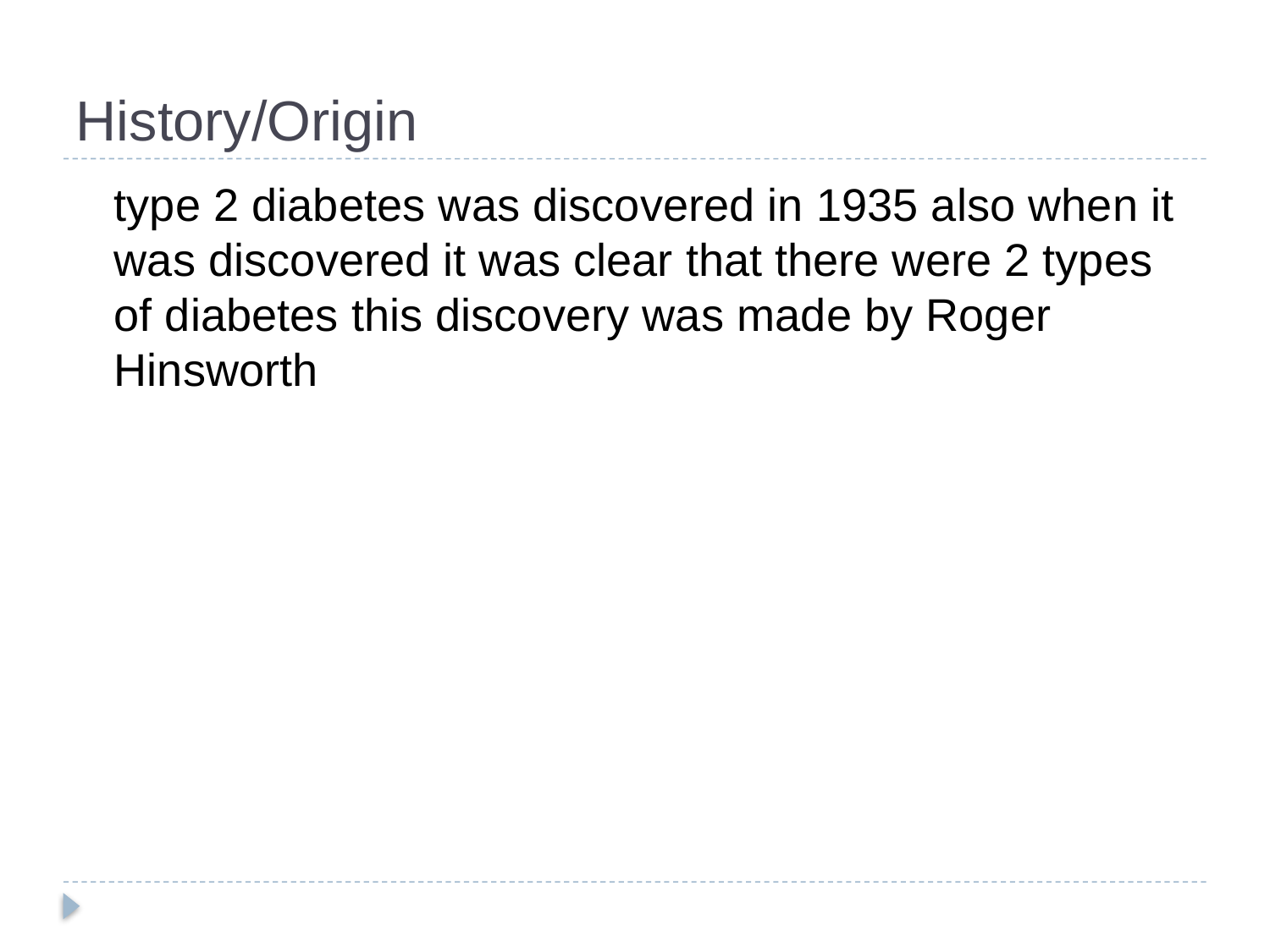

# History/Origin
   type 2 diabetes was discovered in 1935 also when it was discovered it was clear that there were 2 types of diabetes this discovery was made by Roger Hinsworth